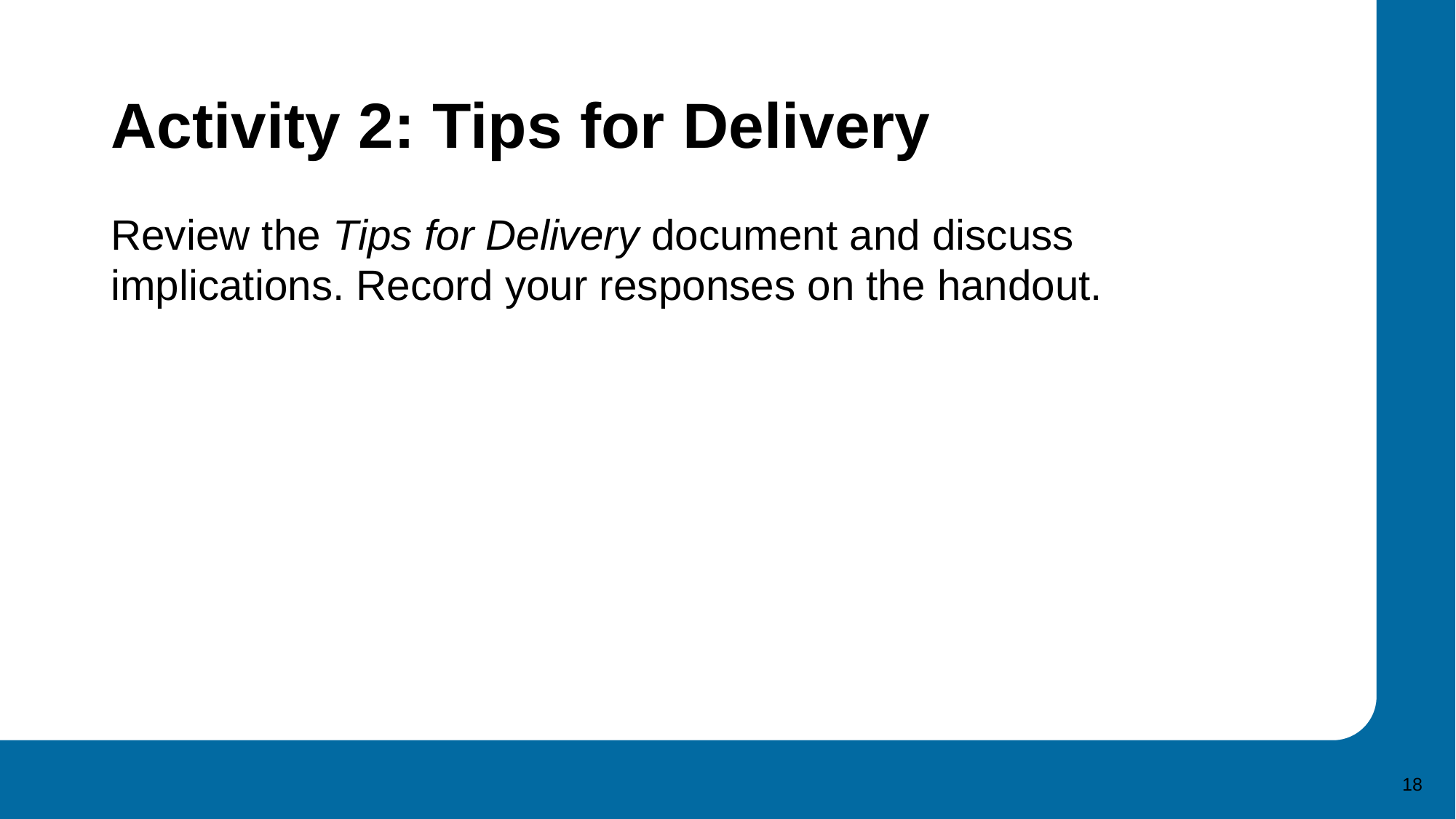

# Activity 2: Tips for Delivery
Review the Tips for Delivery document and discuss implications. Record your responses on the handout.

18